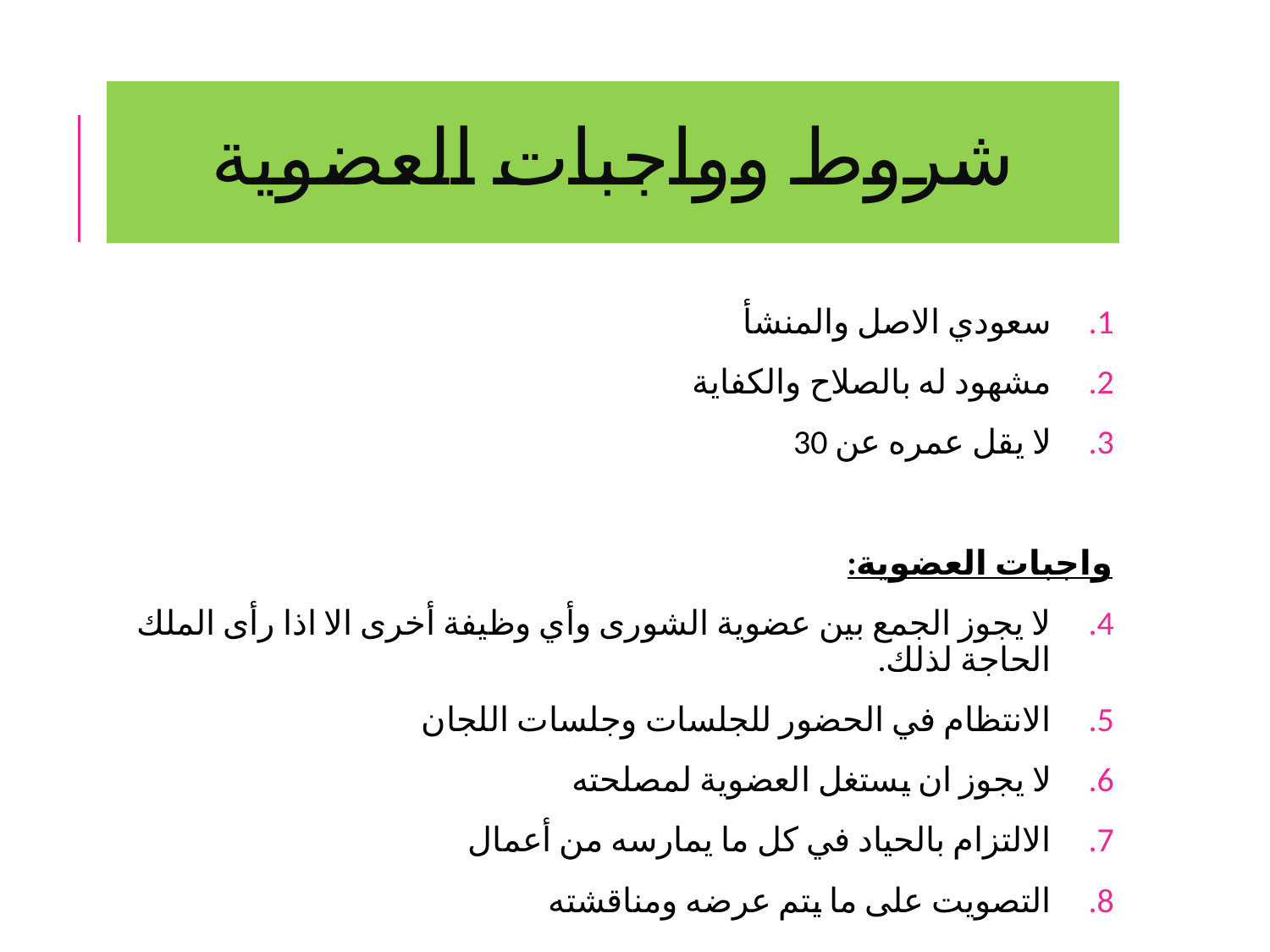

# شروط وواجبات العضوية
سعودي الاصل والمنشأ
مشهود له بالصلاح والكفاية
لا يقل عمره عن 30

واجبات العضوية:
لا يجوز الجمع بين عضوية الشورى وأي وظيفة أخرى الا اذا رأى الملك الحاجة لذلك.
الانتظام في الحضور للجلسات وجلسات اللجان
لا يجوز ان يستغل العضوية لمصلحته
الالتزام بالحياد في كل ما يمارسه من أعمال
التصويت على ما يتم عرضه ومناقشته